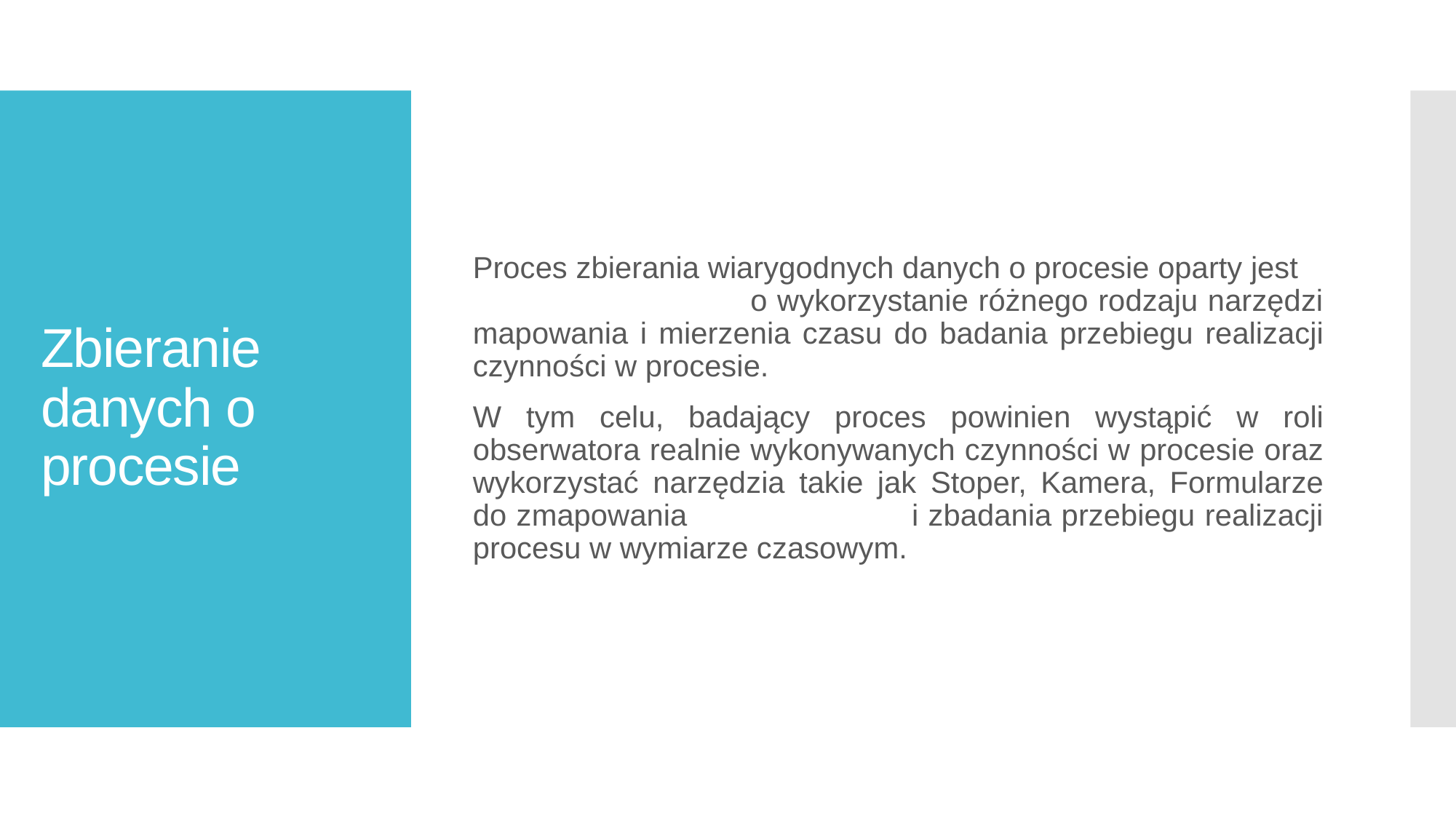

Proces zbierania wiarygodnych danych o procesie oparty jest                                o wykorzystanie różnego rodzaju narzędzi mapowania i mierzenia czasu do badania przebiegu realizacji czynności w procesie.
W tym celu, badający proces powinien wystąpić w roli obserwatora realnie wykonywanych czynności w procesie oraz wykorzystać narzędzia takie jak Stoper, Kamera, Formularze do zmapowania                       i zbadania przebiegu realizacji procesu w wymiarze czasowym.
# Zbieranie danych o procesie